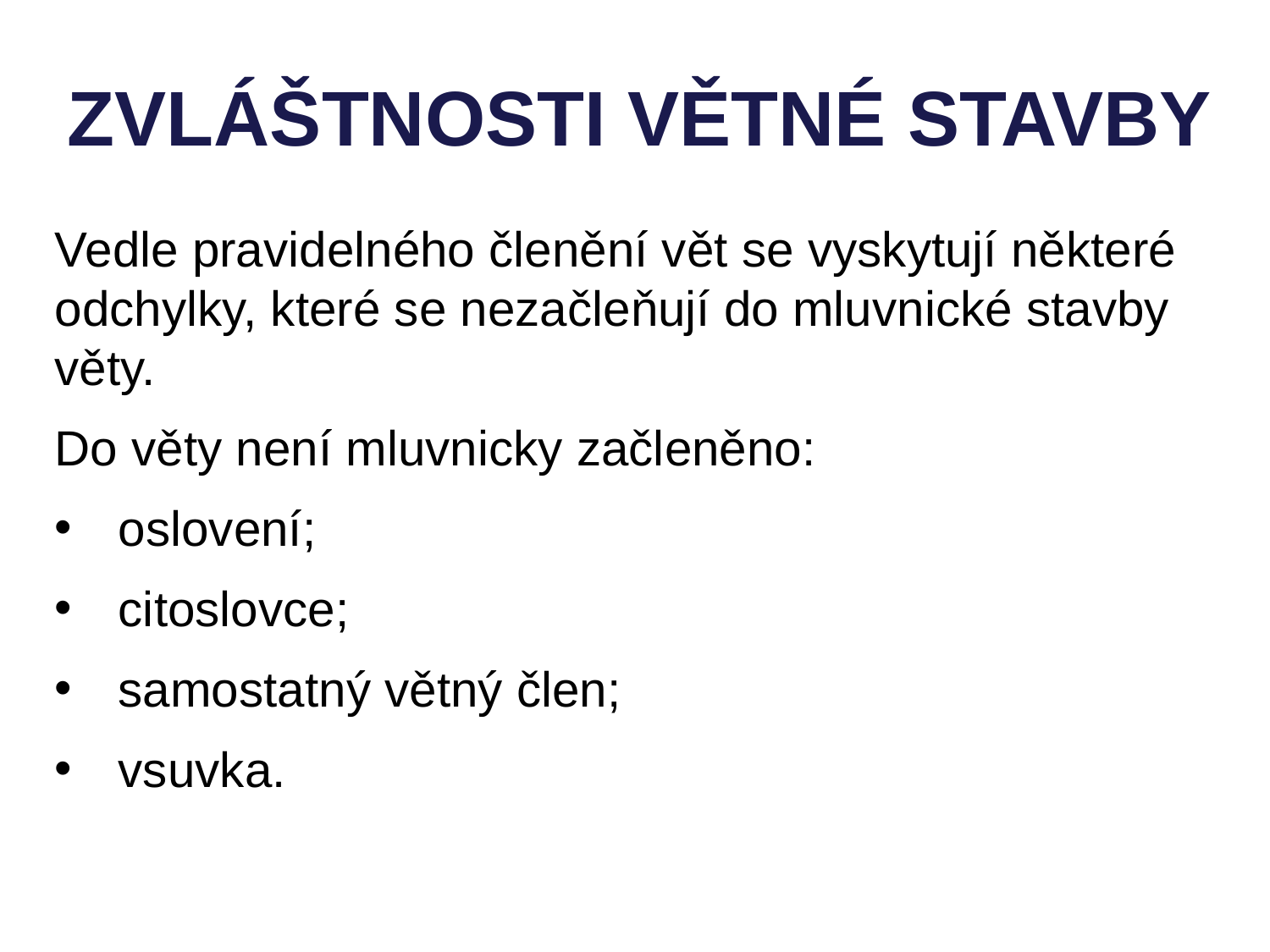

ZVLÁŠTNOSTI VĚTNÉ STAVBY
Vedle pravidelného členění vět se vyskytují některé odchylky, které se nezačleňují do mluvnické stavby věty.
Do věty není mluvnicky začleněno:
oslovení;
citoslovce;
samostatný větný člen;
vsuvka.